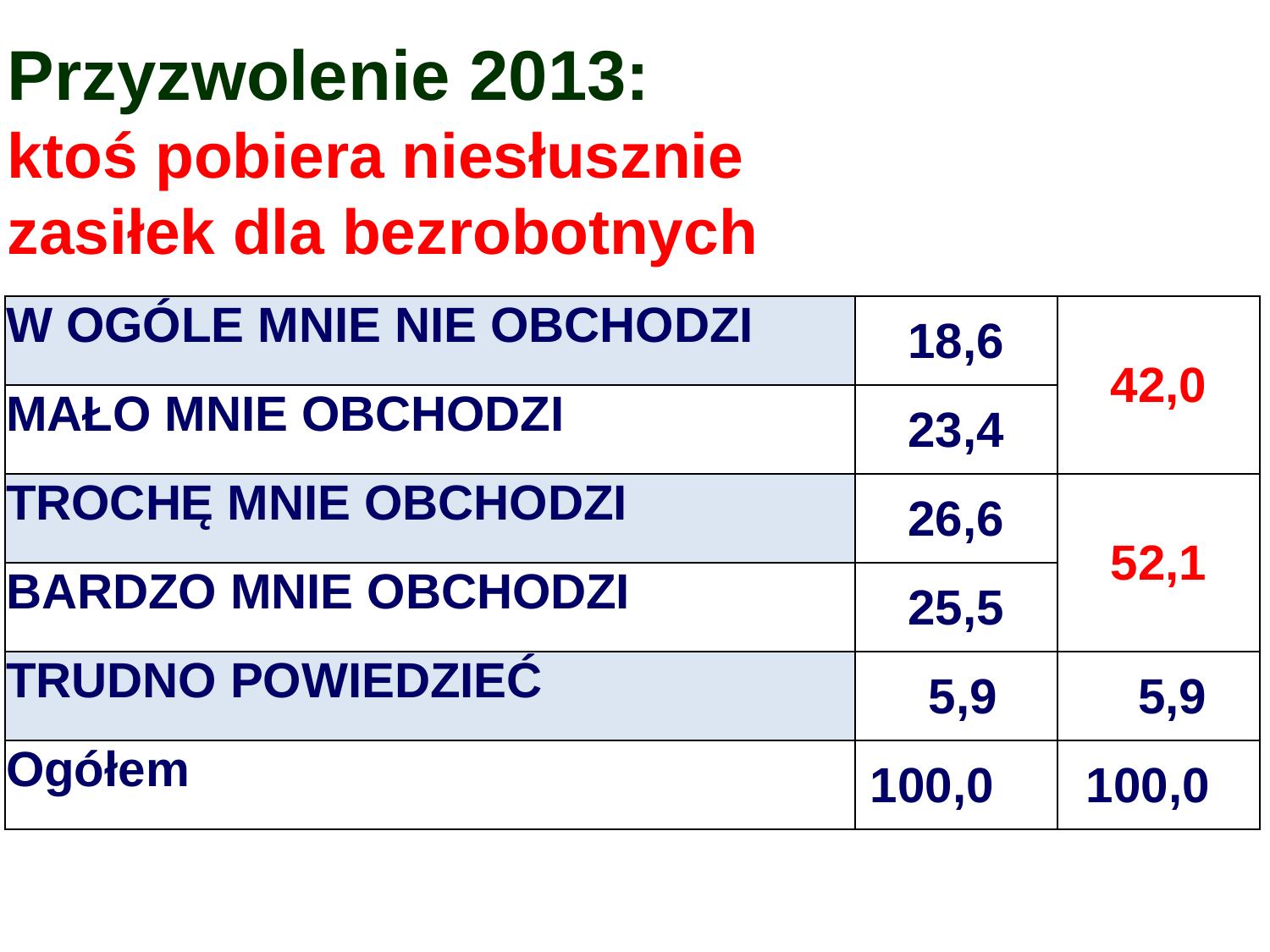

Przyzwolenie 2013:
ktoś pobiera niesłusznie
zasiłek dla bezrobotnych
| W OGÓLE MNIE NIE OBCHODZI | 18,6 | 42,0 |
| --- | --- | --- |
| MAŁO MNIE OBCHODZI | 23,4 |  |
| TROCHĘ MNIE OBCHODZI | 26,6 | 52,1 |
| BARDZO MNIE OBCHODZI | 25,5 |  |
| TRUDNO POWIEDZIEĆ | 5,9 | 5,9 |
| Ogółem | 100,0 | 100,0 |